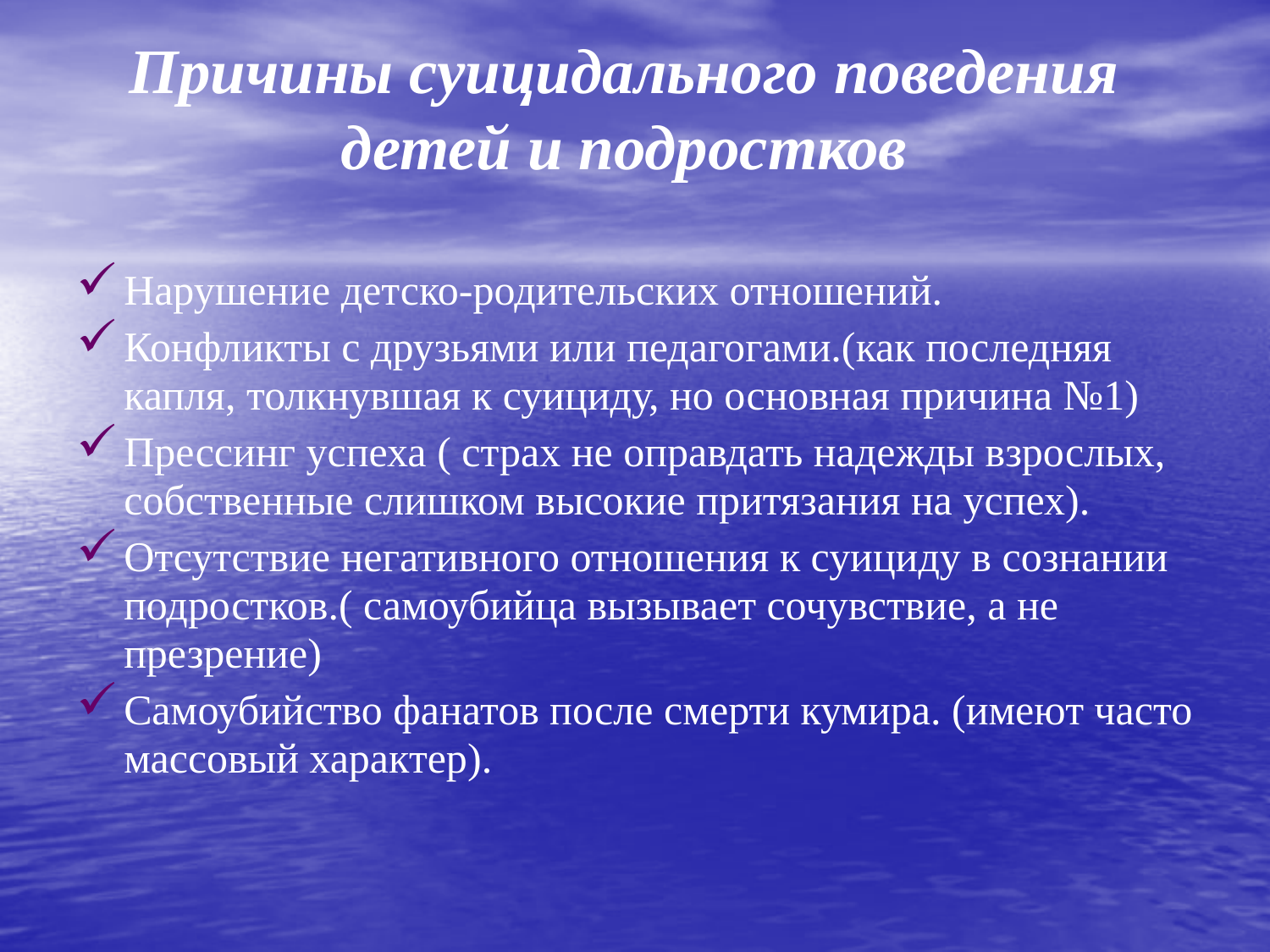

# Причины суицидального поведения детей и подростков

Нарушение детско-родительских отношений.
Конфликты с друзьями или педагогами.(как последняя капля, толкнувшая к суициду, но основная причина №1)
Прессинг успеха ( страх не оправдать надежды взрослых, собственные слишком высокие притязания на успех).
Отсутствие негативного отношения к суициду в сознании подростков.( самоубийца вызывает сочувствие, а не презрение)
Самоубийство фанатов после смерти кумира. (имеют часто массовый характер).